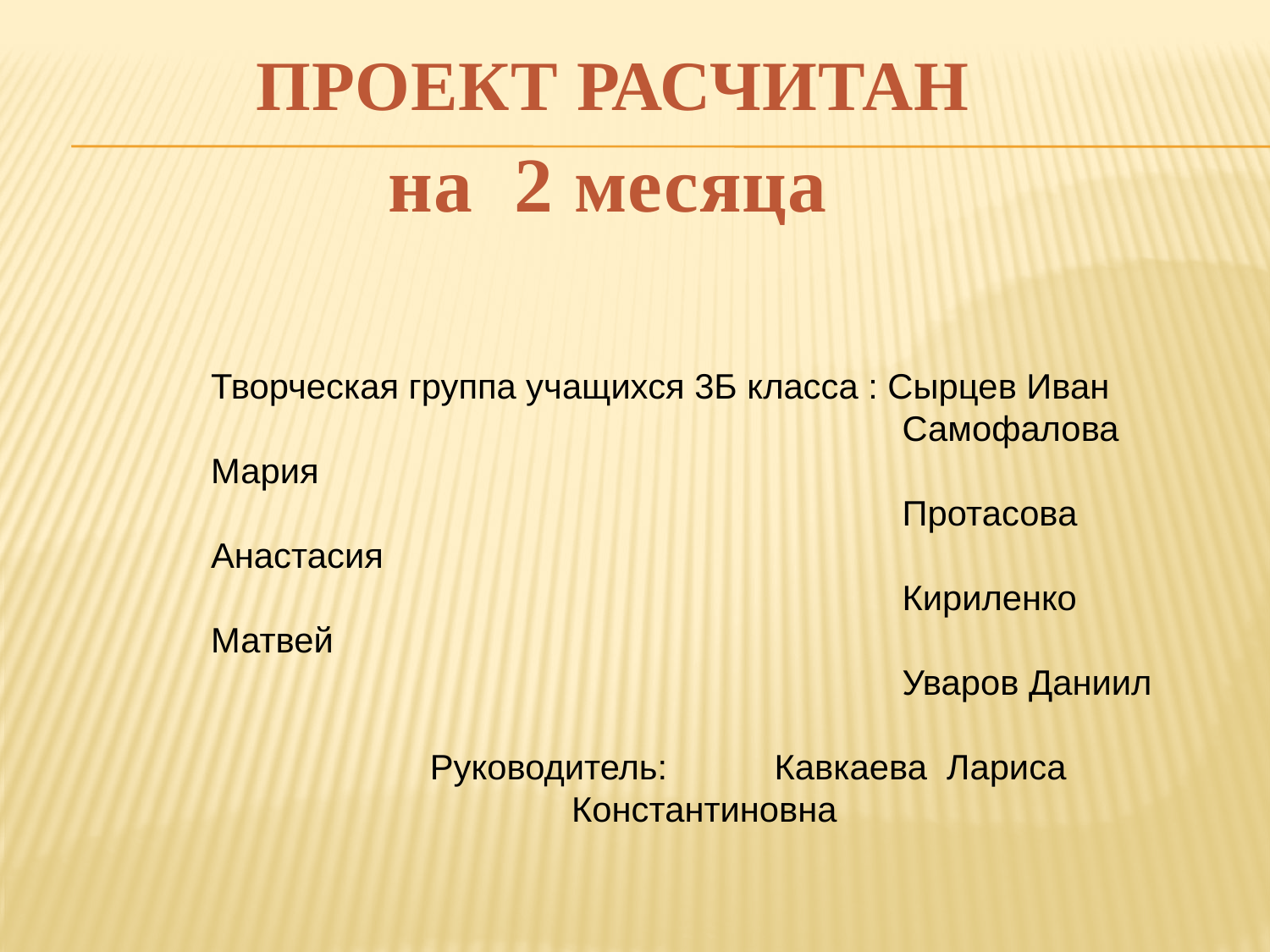

ПРОЕКТ РАСЧИТАН
             на  2 месяца
Творческая группа учащихся 3Б класса : Сырцев Иван
                                                                       Самофалова Мария
                                                                       Протасова Анастасия
                                                                       Кириленко Матвей
                                                                       Уваров Даниил

           Руководитель:           Кавкаева  Лариса   Константиновна